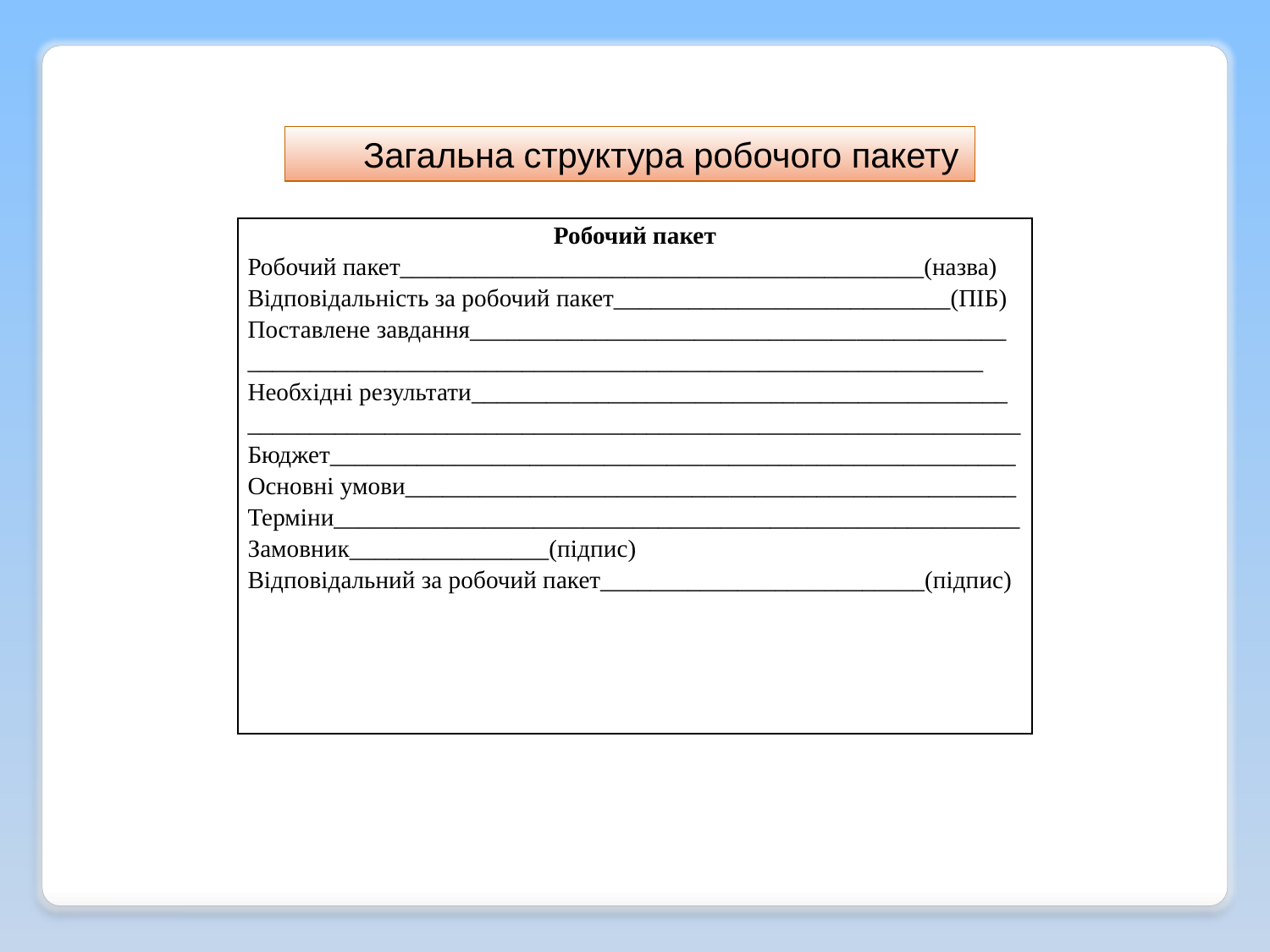

Загальна структура робочого пакету
| Робочий пакет Робочий пакет\_\_\_\_\_\_\_\_\_\_\_\_\_\_\_\_\_\_\_\_\_\_\_\_\_\_\_\_\_\_\_\_\_\_\_\_\_\_\_\_\_\_(назва) Відповідальність за робочий пакет\_\_\_\_\_\_\_\_\_\_\_\_\_\_\_\_\_\_\_\_\_\_\_\_\_\_\_(ПІБ) Поставлене завдання\_\_\_\_\_\_\_\_\_\_\_\_\_\_\_\_\_\_\_\_\_\_\_\_\_\_\_\_\_\_\_\_\_\_\_\_\_\_\_\_\_\_\_ \_\_\_\_\_\_\_\_\_\_\_\_\_\_\_\_\_\_\_\_\_\_\_\_\_\_\_\_\_\_\_\_\_\_\_\_\_\_\_\_\_\_\_\_\_\_\_\_\_\_\_\_\_\_\_\_\_\_\_ Необхідні результати\_\_\_\_\_\_\_\_\_\_\_\_\_\_\_\_\_\_\_\_\_\_\_\_\_\_\_\_\_\_\_\_\_\_\_\_\_\_\_\_\_\_\_ \_\_\_\_\_\_\_\_\_\_\_\_\_\_\_\_\_\_\_\_\_\_\_\_\_\_\_\_\_\_\_\_\_\_\_\_\_\_\_\_\_\_\_\_\_\_\_\_\_\_\_\_\_\_\_\_\_\_\_\_\_\_ Бюджет\_\_\_\_\_\_\_\_\_\_\_\_\_\_\_\_\_\_\_\_\_\_\_\_\_\_\_\_\_\_\_\_\_\_\_\_\_\_\_\_\_\_\_\_\_\_\_\_\_\_\_\_\_\_\_ Основні умови\_\_\_\_\_\_\_\_\_\_\_\_\_\_\_\_\_\_\_\_\_\_\_\_\_\_\_\_\_\_\_\_\_\_\_\_\_\_\_\_\_\_\_\_\_\_\_\_\_ Терміни\_\_\_\_\_\_\_\_\_\_\_\_\_\_\_\_\_\_\_\_\_\_\_\_\_\_\_\_\_\_\_\_\_\_\_\_\_\_\_\_\_\_\_\_\_\_\_\_\_\_\_\_\_\_\_ Замовник\_\_\_\_\_\_\_\_\_\_\_\_\_\_\_\_(підпис) Відповідальний за робочий пакет\_\_\_\_\_\_\_\_\_\_\_\_\_\_\_\_\_\_\_\_\_\_\_\_\_\_(підпис) |
| --- |